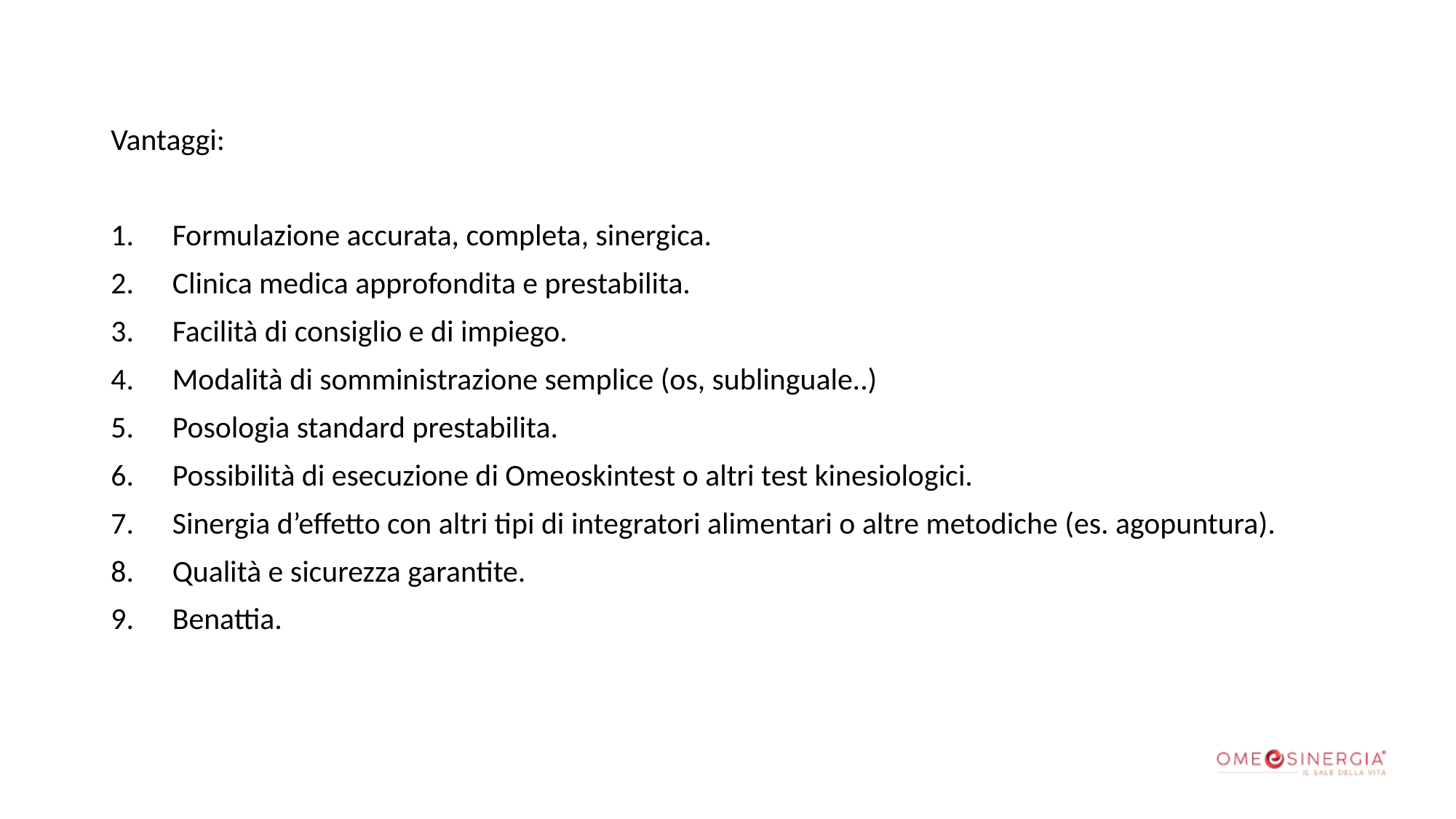

Vantaggi:

Formulazione accurata, completa, sinergica.
Clinica medica approfondita e prestabilita.
Facilità di consiglio e di impiego.
Modalità di somministrazione semplice (os, sublinguale..)
Posologia standard prestabilita.
Possibilità di esecuzione di Omeoskintest o altri test kinesiologici.
Sinergia d’effetto con altri tipi di integratori alimentari o altre metodiche (es. agopuntura).
Qualità e sicurezza garantite.
Benattia.